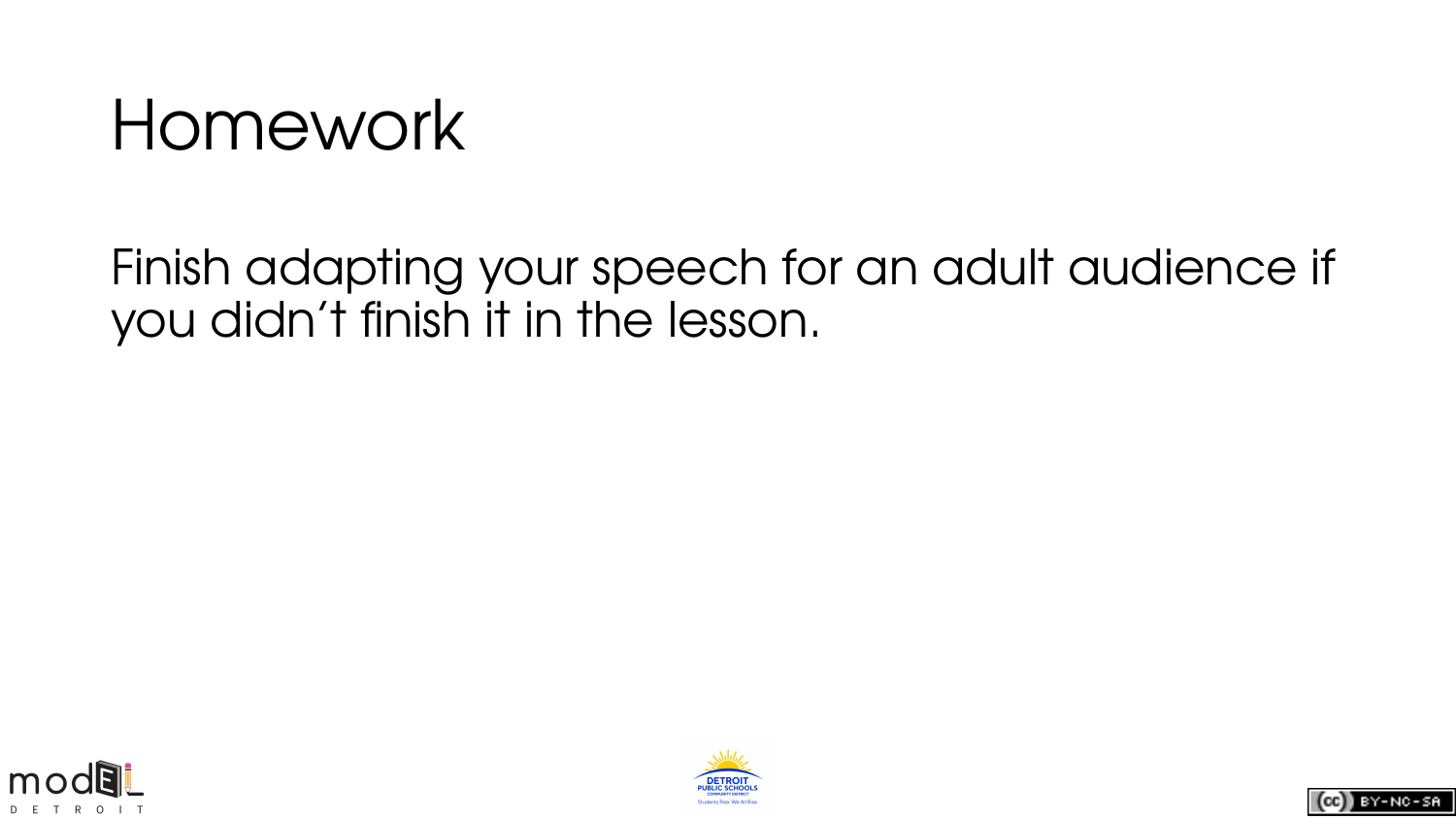

# Homework
Finish adapting your speech for an adult audience if you didn’t finish it in the lesson.